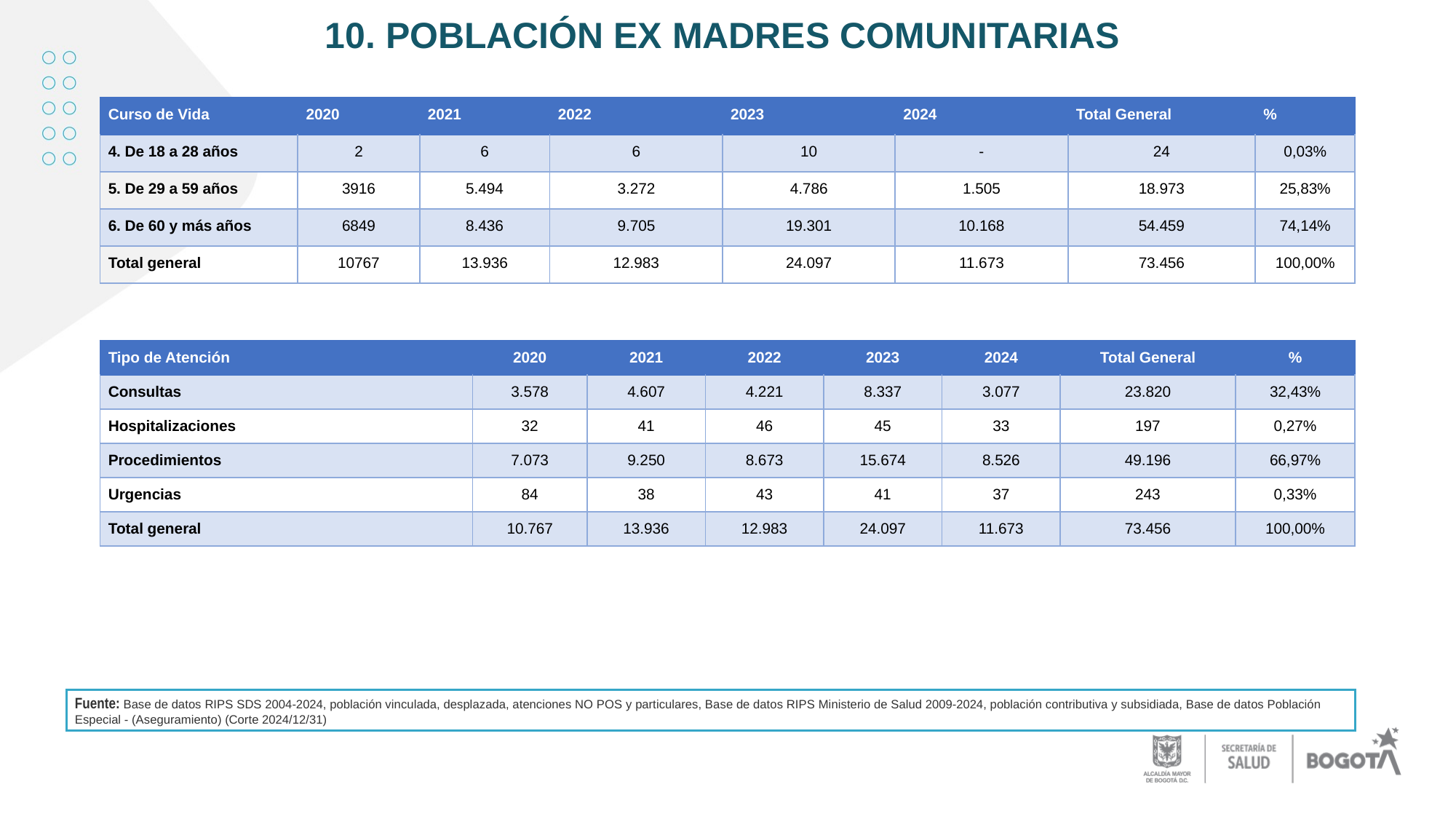

# 10. POBLACIÓN EX MADRES COMUNITARIAS
| Curso de Vida | 2020 | 2021 | 2022 | 2023 | 2024 | Total General | % |
| --- | --- | --- | --- | --- | --- | --- | --- |
| 4. De 18 a 28 años | 2 | 6 | 6 | 10 | - | 24 | 0,03% |
| 5. De 29 a 59 años | 3916 | 5.494 | 3.272 | 4.786 | 1.505 | 18.973 | 25,83% |
| 6. De 60 y más años | 6849 | 8.436 | 9.705 | 19.301 | 10.168 | 54.459 | 74,14% |
| Total general | 10767 | 13.936 | 12.983 | 24.097 | 11.673 | 73.456 | 100,00% |
| Tipo de Atención | 2020 | 2021 | 2022 | 2023 | 2024 | Total General | % |
| --- | --- | --- | --- | --- | --- | --- | --- |
| Consultas | 3.578 | 4.607 | 4.221 | 8.337 | 3.077 | 23.820 | 32,43% |
| Hospitalizaciones | 32 | 41 | 46 | 45 | 33 | 197 | 0,27% |
| Procedimientos | 7.073 | 9.250 | 8.673 | 15.674 | 8.526 | 49.196 | 66,97% |
| Urgencias | 84 | 38 | 43 | 41 | 37 | 243 | 0,33% |
| Total general | 10.767 | 13.936 | 12.983 | 24.097 | 11.673 | 73.456 | 100,00% |
Fuente: Base de datos RIPS SDS 2004-2024, población vinculada, desplazada, atenciones NO POS y particulares, Base de datos RIPS Ministerio de Salud 2009-2024, población contributiva y subsidiada, Base de datos Población Especial - (Aseguramiento) (Corte 2024/12/31)